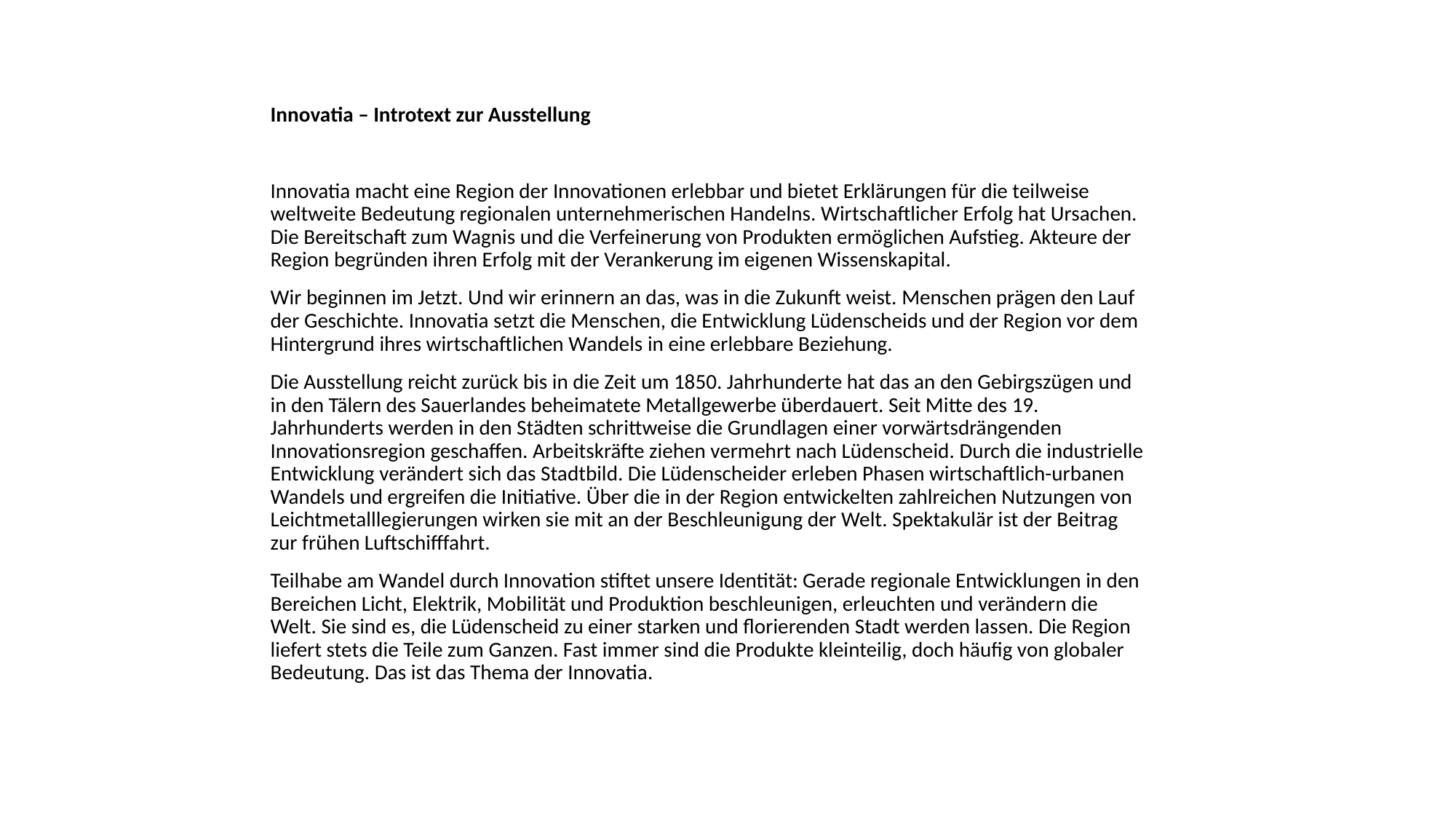

Innovatia – Introtext zur Ausstellung

Innovatia macht eine Region der Innovationen erlebbar und bietet Erklärungen für die teilweise weltweite Bedeutung regionalen unternehmerischen Handelns. Wirtschaftlicher Erfolg hat Ursachen. Die Bereitschaft zum Wagnis und die Verfeinerung von Produkten ermöglichen Aufstieg. Akteure der Region begründen ihren Erfolg mit der Verankerung im eigenen Wissenskapital.
Wir beginnen im Jetzt. Und wir erinnern an das, was in die Zukunft weist. Menschen prägen den Lauf der Geschichte. Innovatia setzt die Menschen, die Entwicklung Lüdenscheids und der Region vor dem Hintergrund ihres wirtschaftlichen Wandels in eine erlebbare Beziehung.
Die Ausstellung reicht zurück bis in die Zeit um 1850. Jahrhunderte hat das an den Gebirgszügen und in den Tälern des Sauerlandes beheimatete Metallgewerbe überdauert. Seit Mitte des 19. Jahrhunderts werden in den Städten schrittweise die Grundlagen einer vorwärtsdrängenden Innovationsregion geschaffen. Arbeitskräfte ziehen vermehrt nach Lüdenscheid. Durch die industrielle Entwicklung verändert sich das Stadtbild. Die Lüdenscheider erleben Phasen wirtschaftlich-urbanen Wandels und ergreifen die Initiative. Über die in der Region entwickelten zahlreichen Nutzungen von Leichtmetalllegierungen wirken sie mit an der Beschleunigung der Welt. Spektakulär ist der Beitrag zur frühen Luftschifffahrt.
Teilhabe am Wandel durch Innovation stiftet unsere Identität: Gerade regionale Entwicklungen in den Bereichen Licht, Elektrik, Mobilität und Produktion beschleunigen, erleuchten und verändern die Welt. Sie sind es, die Lüdenscheid zu einer starken und florierenden Stadt werden lassen. Die Region liefert stets die Teile zum Ganzen. Fast immer sind die Produkte kleinteilig, doch häufig von globaler Bedeutung. Das ist das Thema der Innovatia.